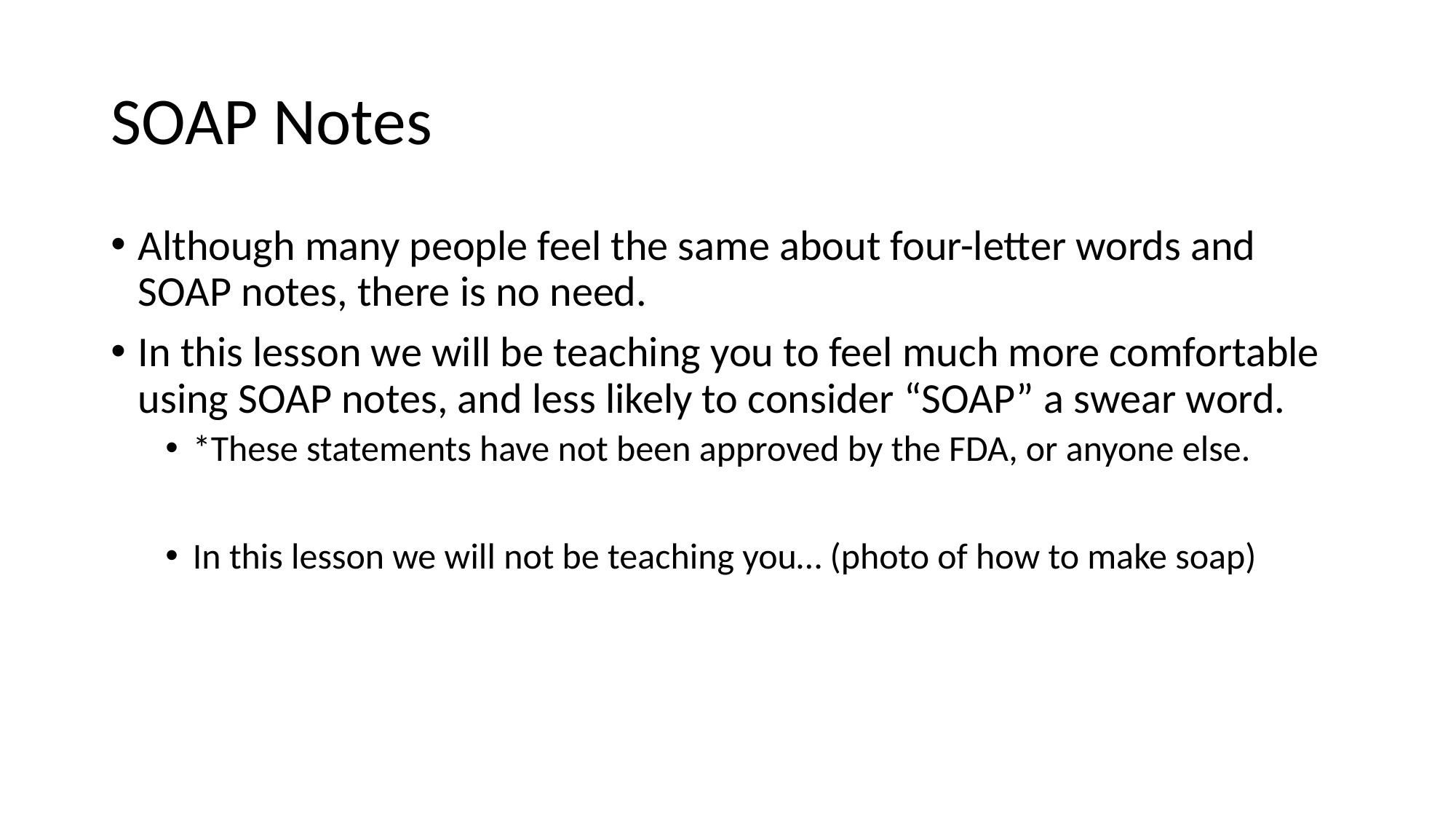

# SOAP Notes
Although many people feel the same about four-letter words and SOAP notes, there is no need.
In this lesson we will be teaching you to feel much more comfortable using SOAP notes, and less likely to consider “SOAP” a swear word.
*These statements have not been approved by the FDA, or anyone else.

In this lesson we will not be teaching you… (photo of how to make soap)